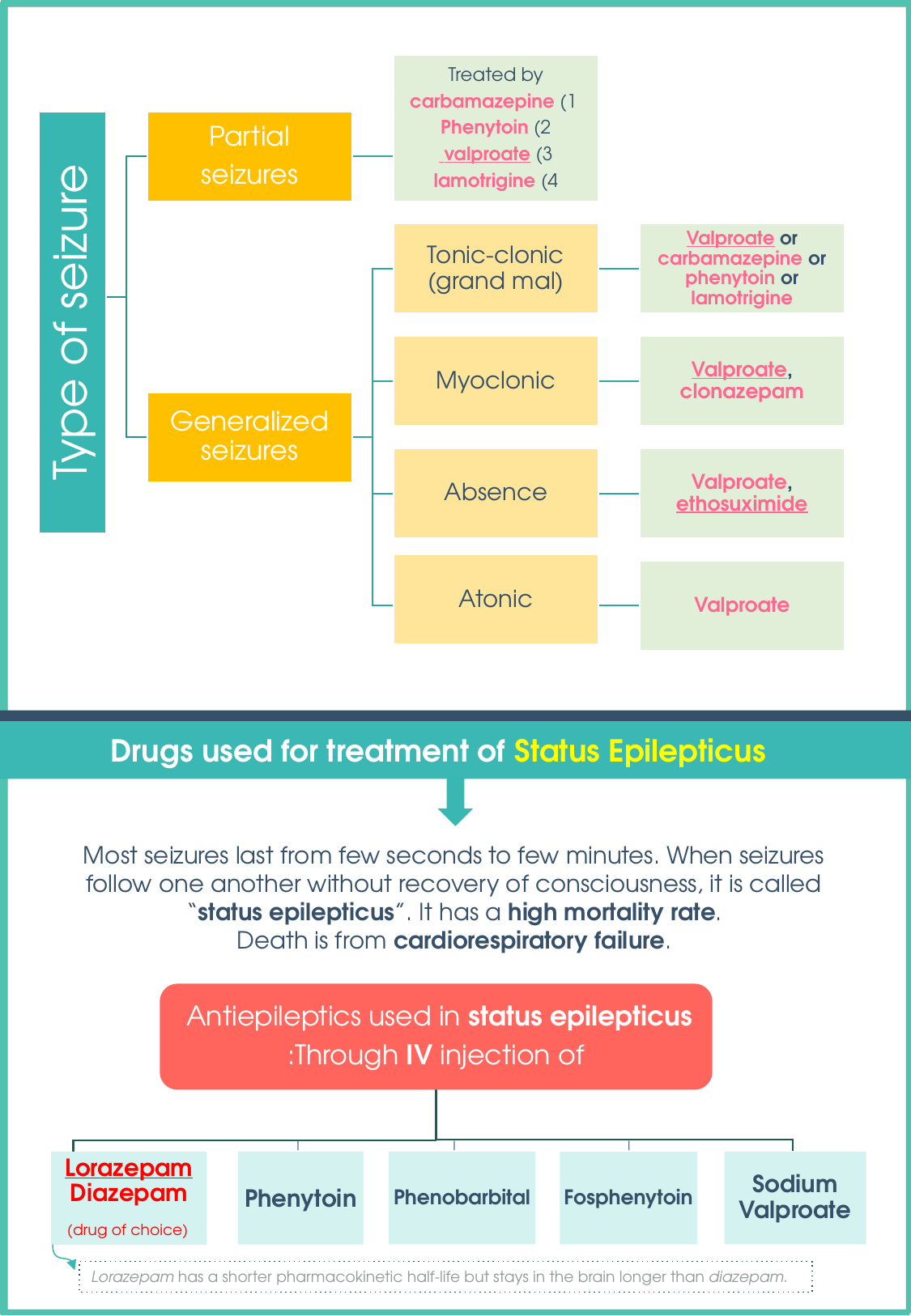

Treated by
 1) carbamazepine
2) Phenytoin
3) valproate
4) lamotrigine
Partial
seizures

Tonic-clonic (grand mal)
Valproate or carbamazepine or phenytoin or lamotrigine

Type of seizure

Myoclonic
Valproate, clonazepam

Generalized seizures

Absence
Valproate, ethosuximide

Atonic
Valproate

Drugs used for treatment of Status Epilepticus

Most seizures last from few seconds to few minutes. When seizures follow one another without recovery of consciousness, it is called “status epilepticus”. It has a high mortality rate.
Death is from cardiorespiratory failure.
Antiepileptics used in status epilepticus
Through IV injection of:

|
|
|
Lorazepam Diazepam
 (drug of choice)
Phenytoin
Phenobarbital
Sodium Valproate
Fosphenytoin
Lorazepam has a shorter pharmacokinetic half-life but stays in the brain longer than diazepam.